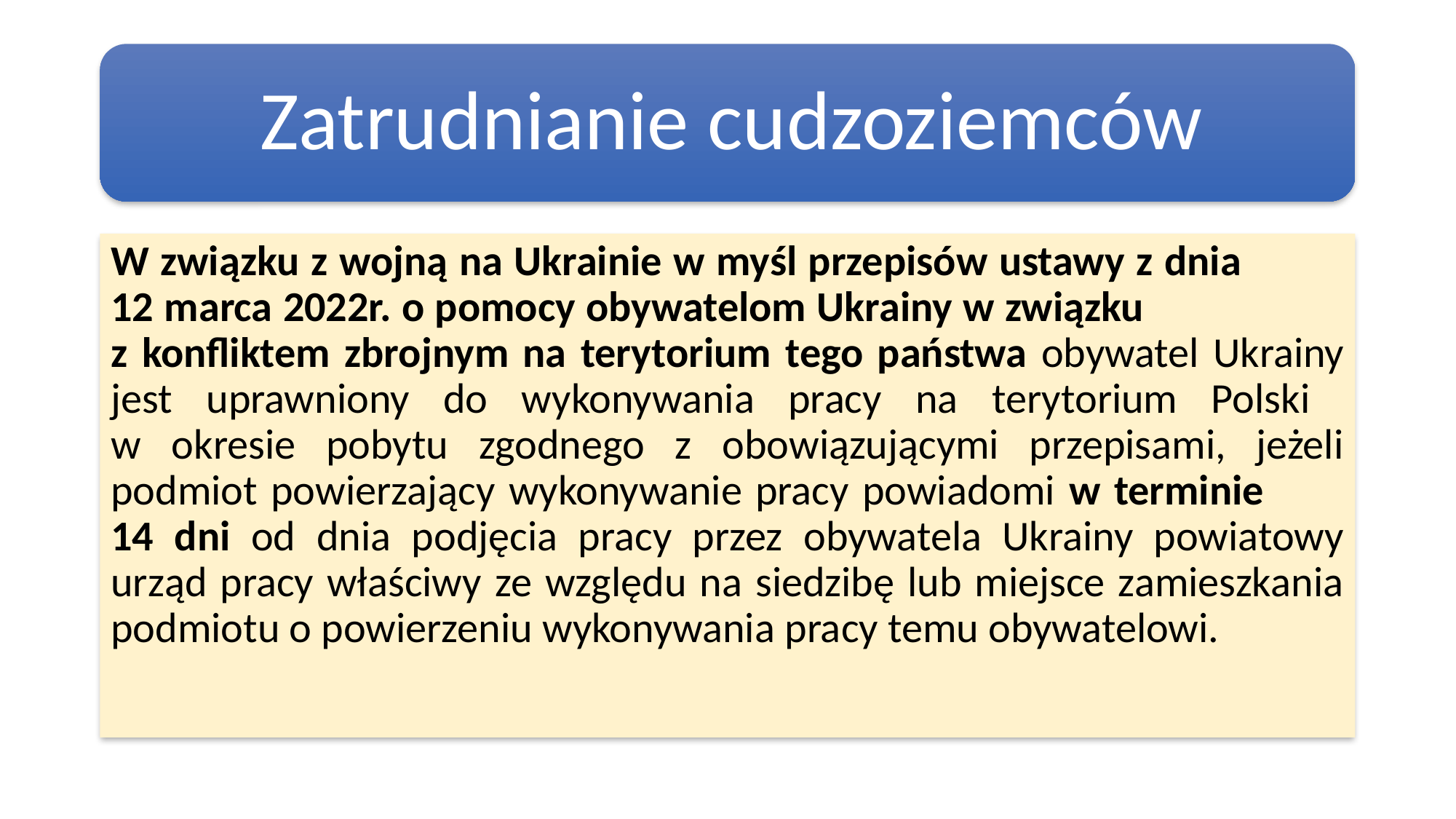

Zatrudnianie cudzoziemców
W związku z wojną na Ukrainie w myśl przepisów ustawy z dnia          12 marca 2022r. o pomocy obywatelom Ukrainy w związku                    z konfliktem zbrojnym na terytorium tego państwa obywatel Ukrainy jest uprawniony do wykonywania pracy na terytorium Polski
w okresie pobytu zgodnego z obowiązującymi przepisami, jeżeli podmiot powierzający wykonywanie pracy powiadomi w terminie       14 dni od dnia podjęcia pracy przez obywatela Ukrainy powiatowy urząd pracy właściwy ze względu na siedzibę lub miejsce zamieszkania podmiotu o powierzeniu wykonywania pracy temu obywatelowi.